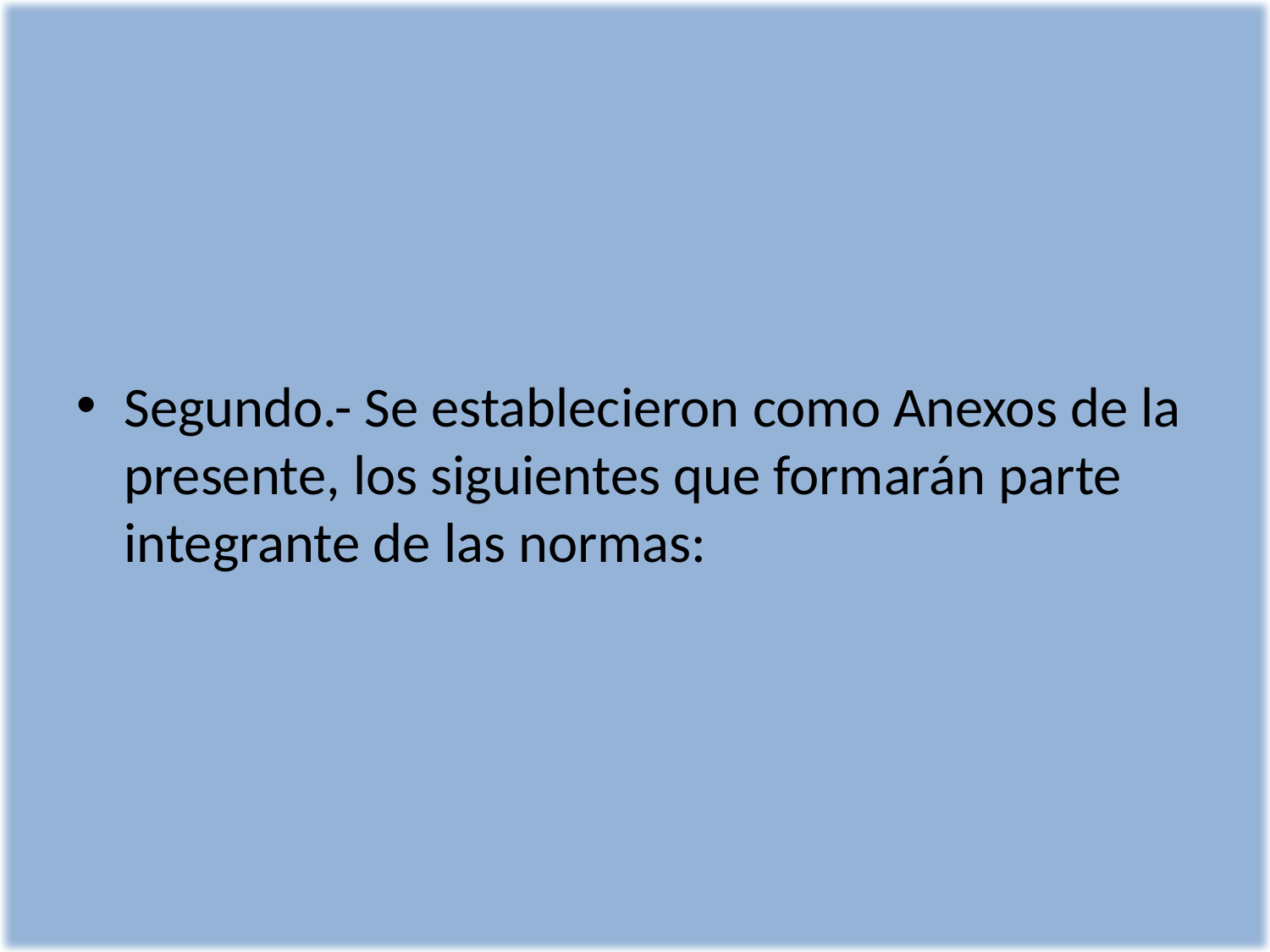

Segundo.- Se establecieron como Anexos de la presente, los siguientes que formarán parte integrante de las normas: